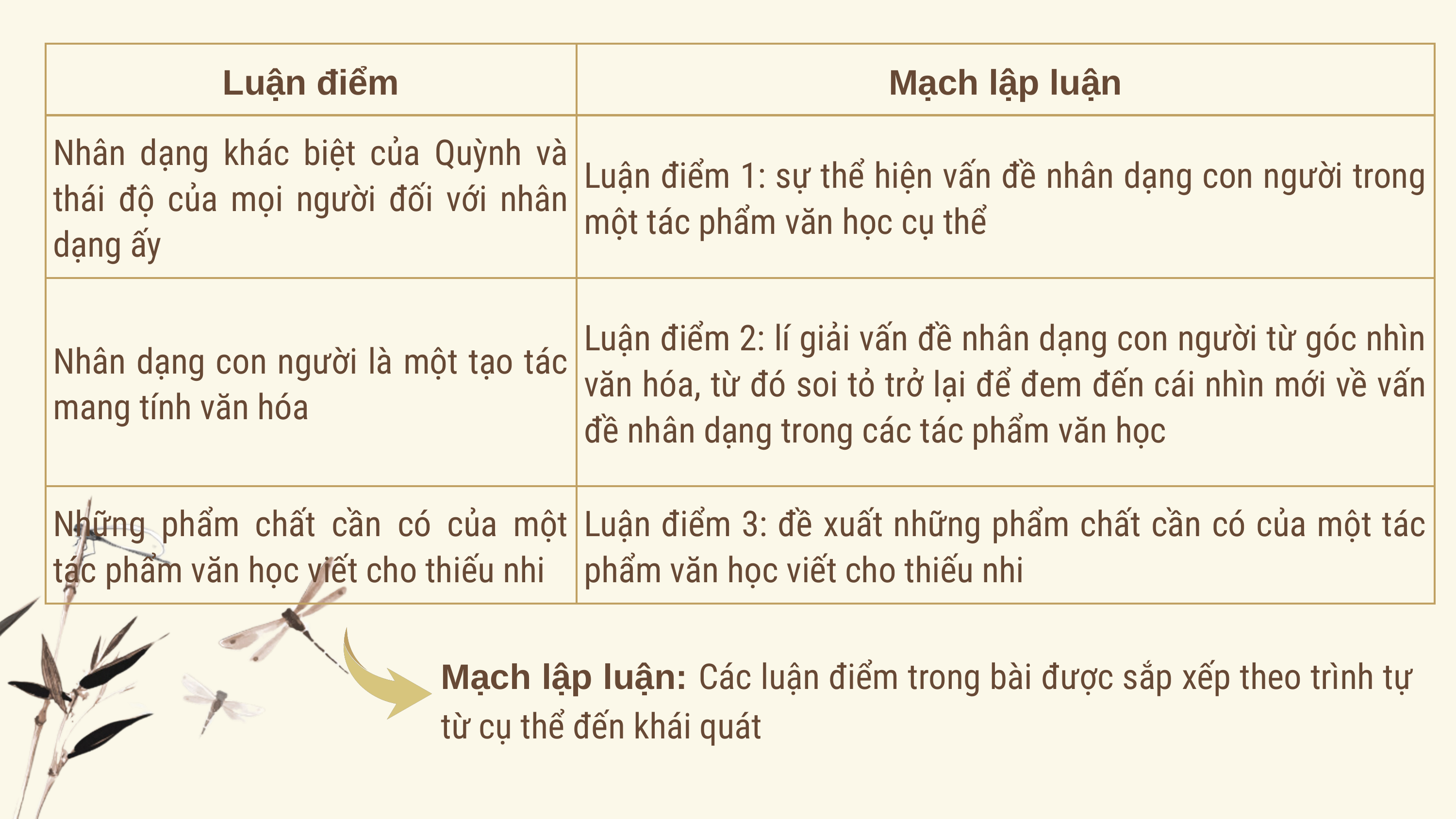

| Luận điểm | Mạch lập luận |
| --- | --- |
| Nhân dạng khác biệt của Quỳnh và thái độ của mọi người đối với nhân dạng ấy | Luận điểm 1: sự thể hiện vấn đề nhân dạng con người trong một tác phẩm văn học cụ thể |
| Nhân dạng con người là một tạo tác mang tính văn hóa | Luận điểm 2: lí giải vấn đề nhân dạng con người từ góc nhìn văn hóa, từ đó soi tỏ trở lại để đem đến cái nhìn mới về vấn đề nhân dạng trong các tác phẩm văn học |
| Những phẩm chất cần có của một tác phẩm văn học viết cho thiếu nhi | Luận điểm 3: đề xuất những phẩm chất cần có của một tác phẩm văn học viết cho thiếu nhi |

Mạch lập luận: Các luận điểm trong bài được sắp xếp theo trình tự từ cụ thể đến khái quát